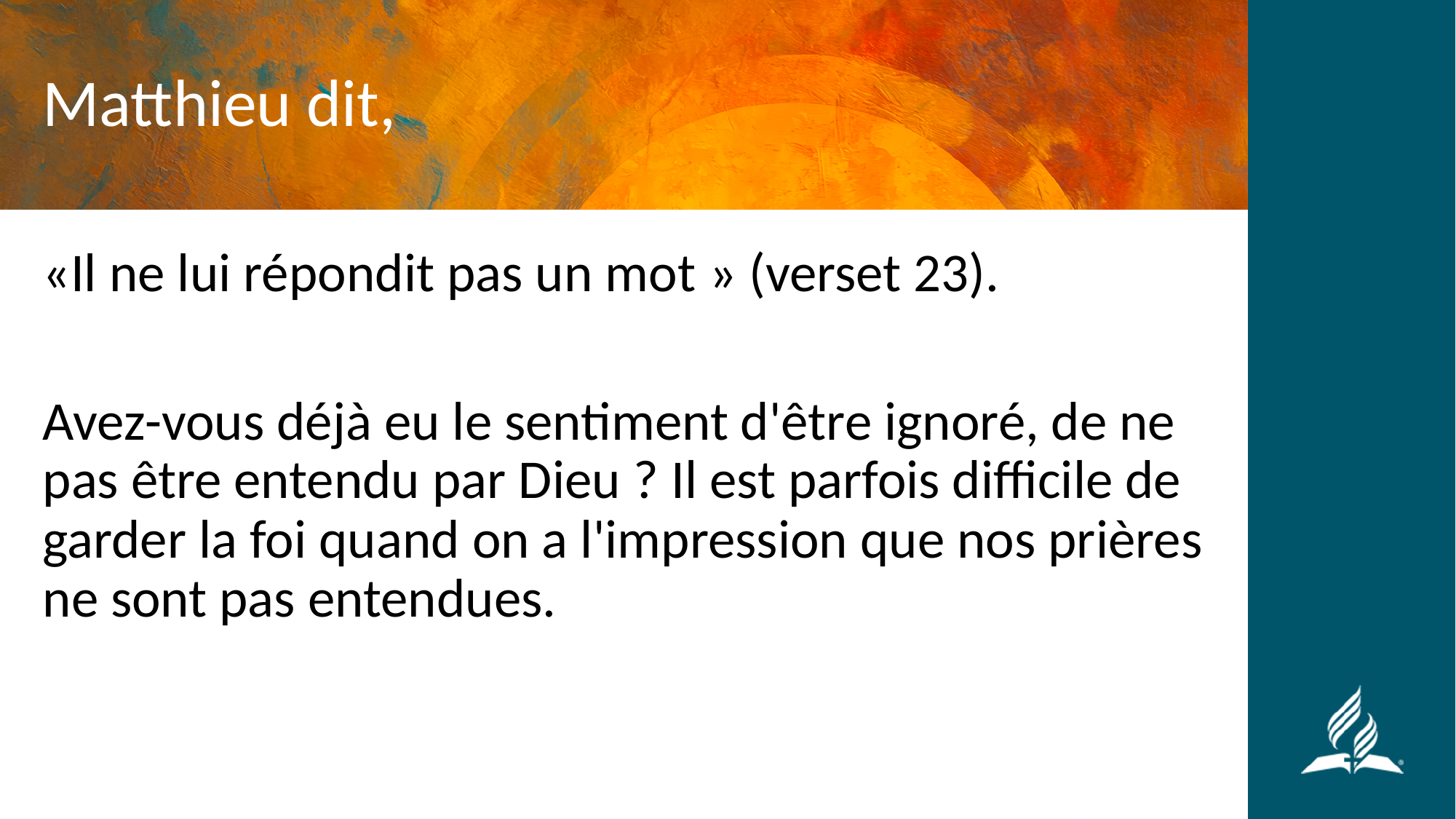

# Matthieu dit,
«Il ne lui répondit pas un mot » (verset 23).

Avez-vous déjà eu le sentiment d'être ignoré, de ne pas être entendu par Dieu ? Il est parfois difficile de garder la foi quand on a l'impression que nos prières ne sont pas entendues.